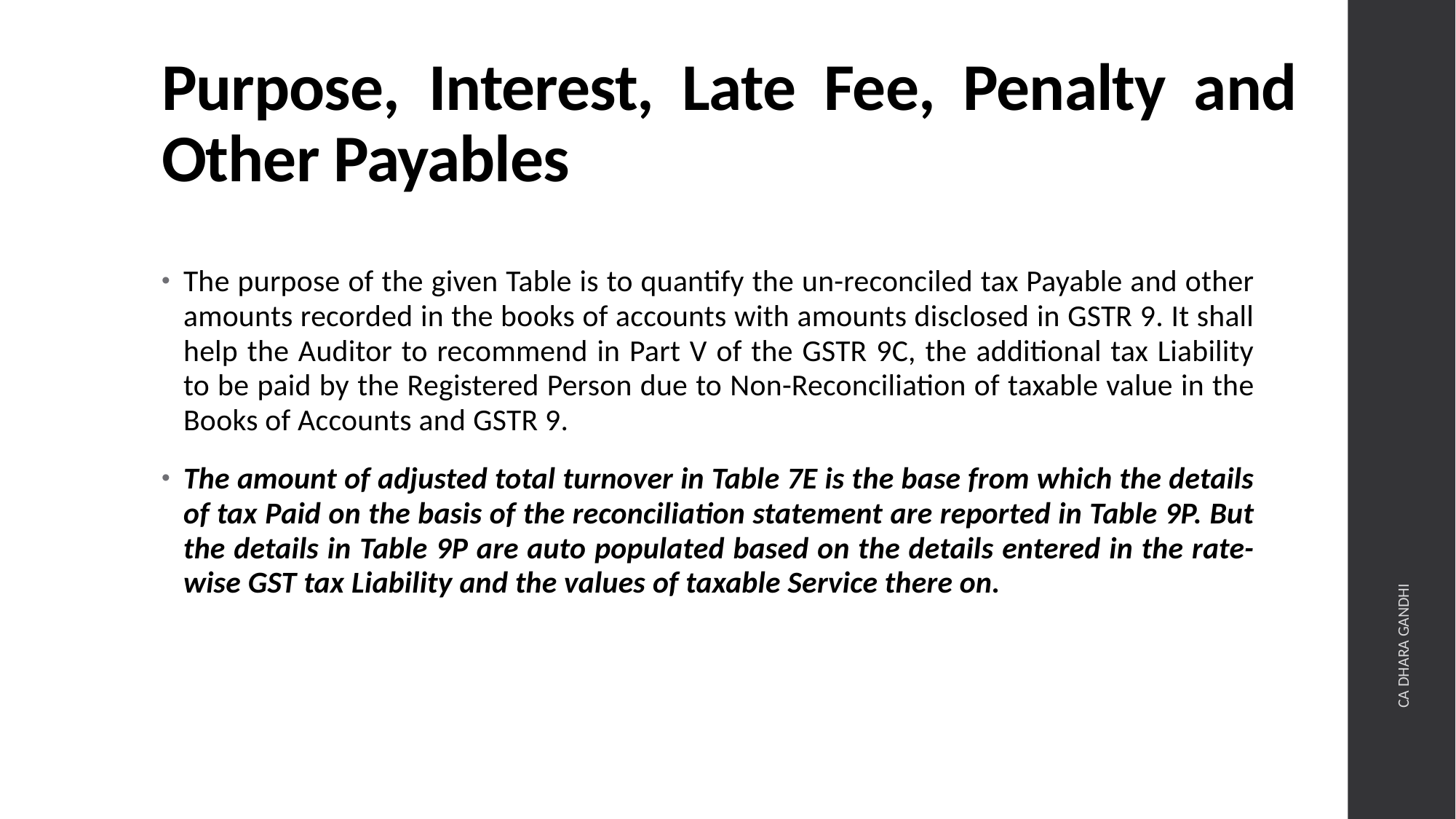

# Purpose, Interest, Late Fee, Penalty and Other Payables
The purpose of the given Table is to quantify the un-reconciled tax Payable and other amounts recorded in the books of accounts with amounts disclosed in GSTR 9. It shall help the Auditor to recommend in Part V of the GSTR 9C, the additional tax Liability to be paid by the Registered Person due to Non-Reconciliation of taxable value in the Books of Accounts and GSTR 9.
The amount of adjusted total turnover in Table 7E is the base from which the details of tax Paid on the basis of the reconciliation statement are reported in Table 9P. But the details in Table 9P are auto populated based on the details entered in the rate-wise GST tax Liability and the values of taxable Service there on.
CA DHARA GANDHI